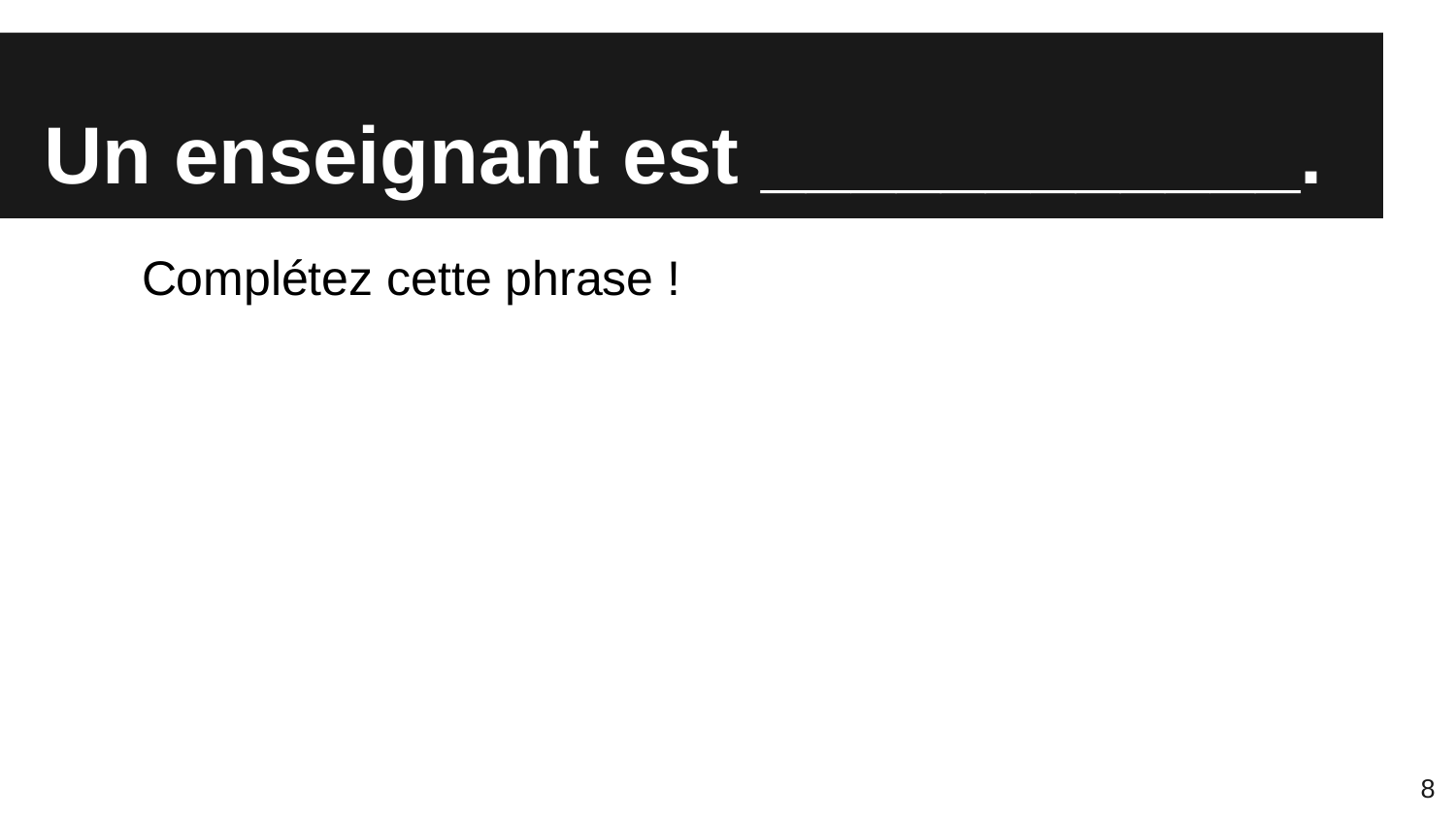

# Un enseignant est ____________.
Complétez cette phrase !
8